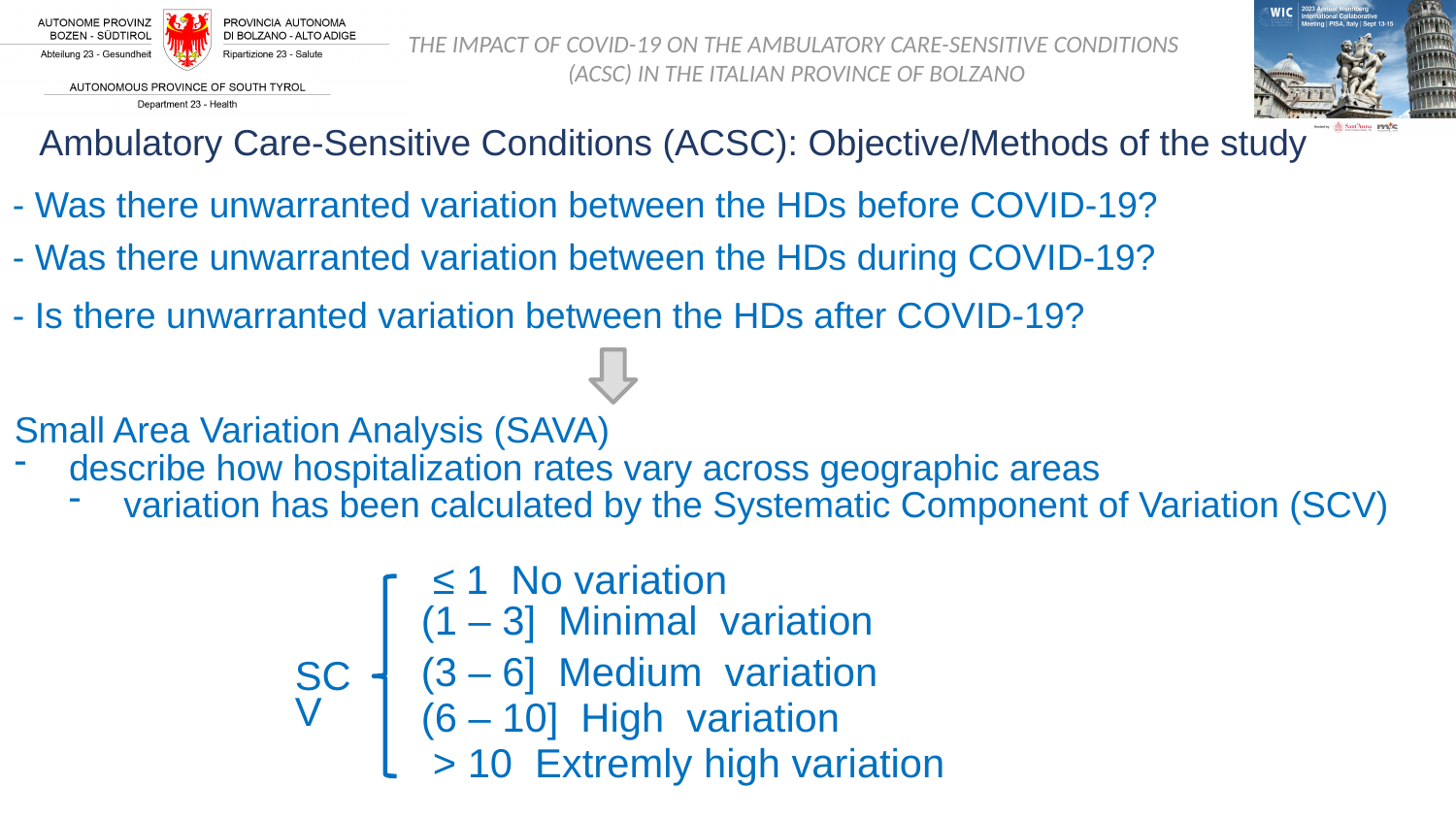

Ambulatory Care-Sensitive Conditions (ACSC): Objective/Methods of the study
- Was there unwarranted variation between the HDs before COVID-19?
- Was there unwarranted variation between the HDs during COVID-19?
- Is there unwarranted variation between the HDs after COVID-19?

Small Area Variation Analysis (SAVA)
describe how hospitalization rates vary across geographic areas
variation has been calculated by the Systematic Component of Variation (SCV)
≤ 1  No variation

(1 – 3]  Minimal  variation
(3 – 6]  Medium  variation
SCV
(6 – 10]  High  variation
> 10  Extremly high variation
7